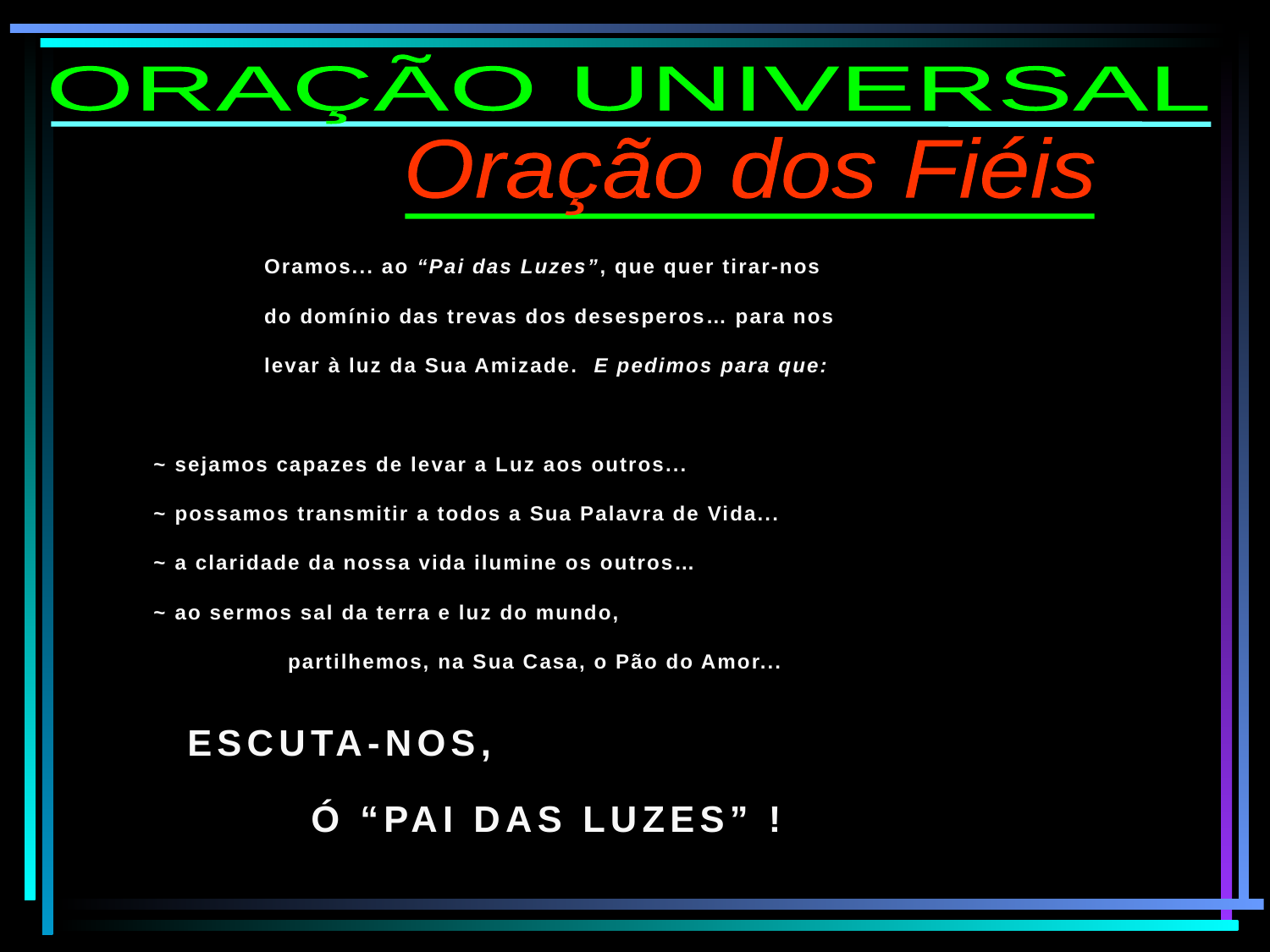

ORAÇÃO UNIVERSAL

Oração dos Fiéis

Oramos... ao “Pai das Luzes”, que quer tirar-nos
do domínio das trevas dos desesperos… para nos
levar à luz da Sua Amizade.  E pedimos para que:

~ sejamos capazes de levar a Luz aos outros...
~ possamos transmitir a todos a Sua Palavra de Vida...
~ a claridade da nossa vida ilumine os outros…
~ ao sermos sal da terra e luz do mundo,
       	 partilhemos, na Sua Casa, o Pão do Amor...
ESCUTA-NOS,
        Ó “PAI DAS LUZES” !